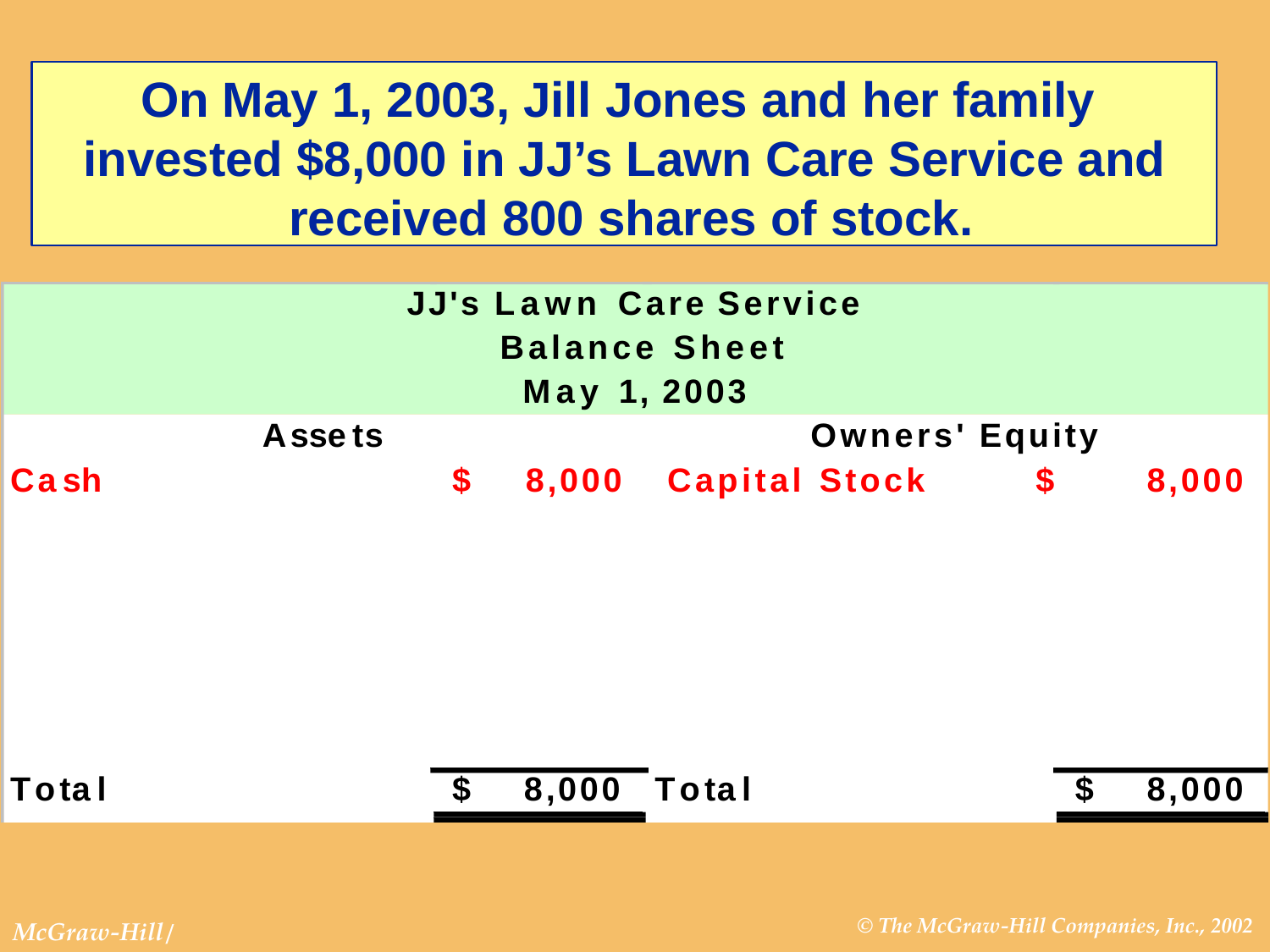

# On May 1, 2003, Jill Jones and her family  invested $8,000 in JJ’s Lawn Care Service and  received 800 shares of stock.
JJ's Lawn Care Service  Balance Sheet
May 1, 2003

Owners' Equity  Capital Stock	$
Assets

Cash
$	8,000
8,000
Total
$
8,000
Total
$
8,000
© The McGraw-Hill Companies, Inc., 2002
McGraw-Hill/Irwin